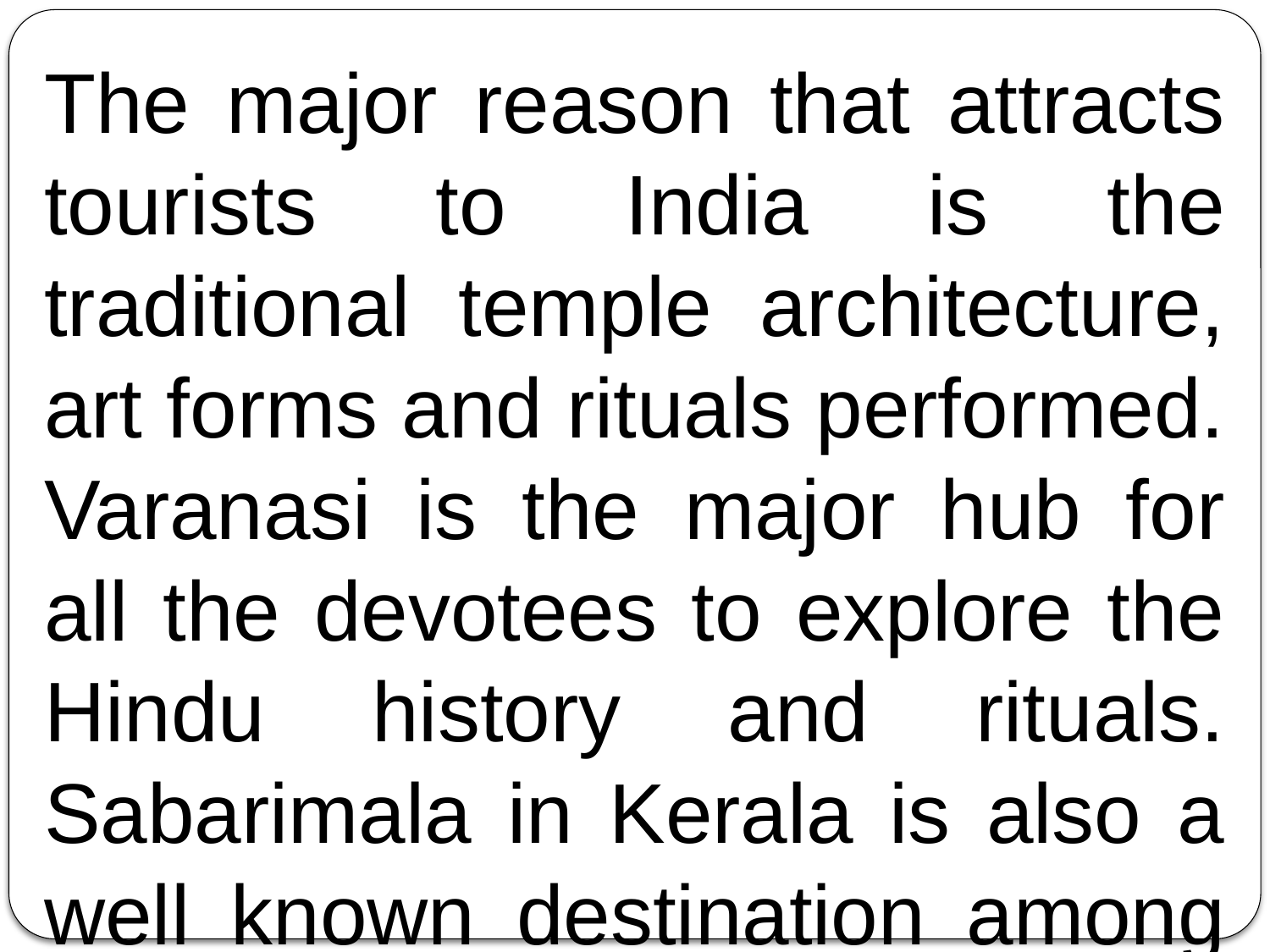

The major reason that attracts tourists to India is the traditional temple architecture, art forms and rituals performed. Varanasi is the major hub for all the devotees to explore the Hindu history and rituals. Sabarimala in Kerala is also a well known destination among pilgrim travellers.